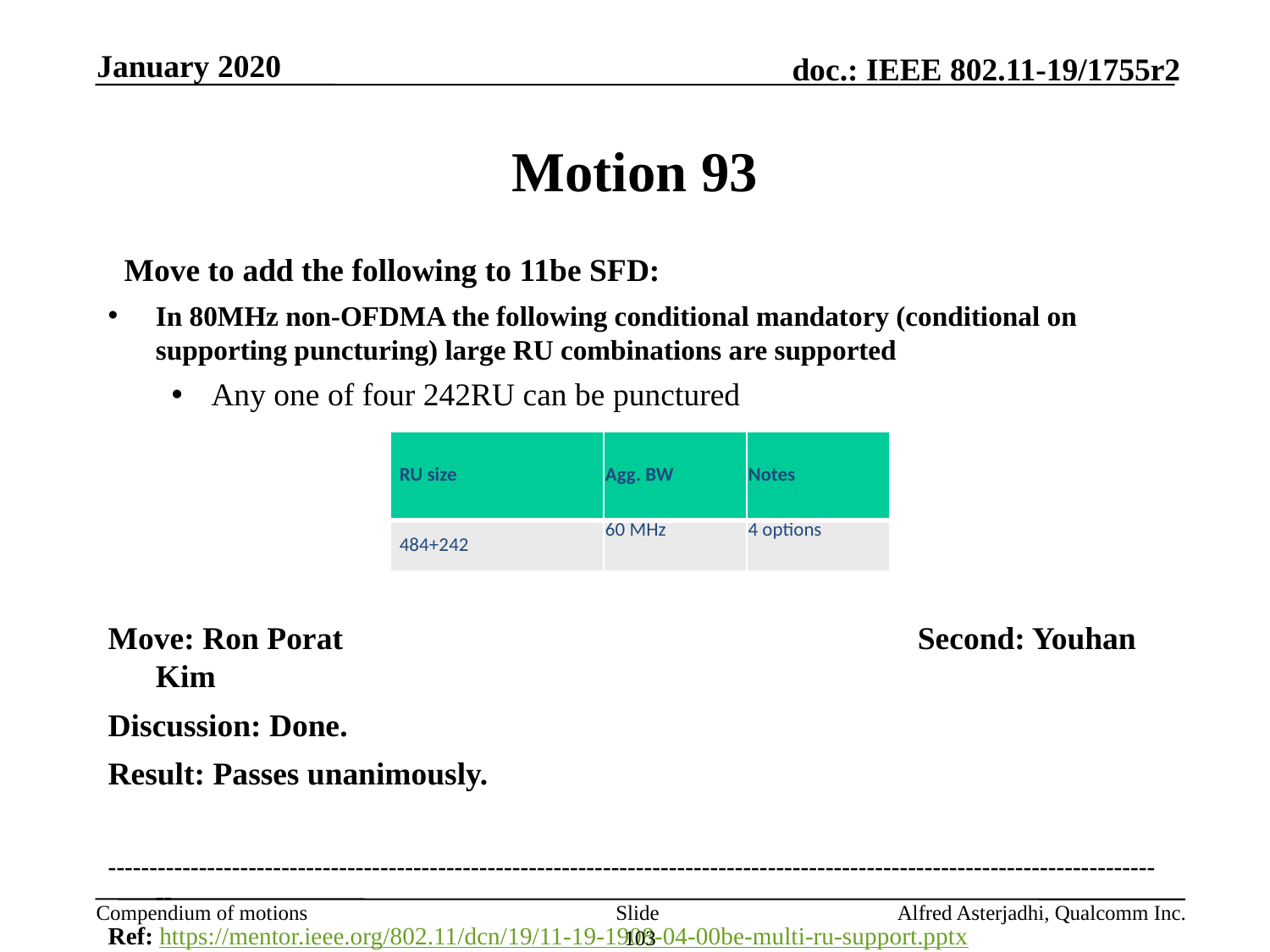

January 2020
# Motion 93
  Move to add the following to 11be SFD:
In 80MHz non-OFDMA the following conditional mandatory (conditional on supporting puncturing) large RU combinations are supported
Any one of four 242RU can be punctured

Move: Ron Porat					Second: Youhan Kim
Discussion: Done.
Result: Passes unanimously.

---------------------------------------------------------------------------------------------------------------------------------
Ref: https://mentor.ieee.org/802.11/dcn/19/11-19-1908-04-00be-multi-ru-support.pptx

| RU size | Agg. BW | Notes |
| --- | --- | --- |
| 484+242 | 60 MHz | 4 options |
Slide 103
Alfred Asterjadhi, Qualcomm Inc.